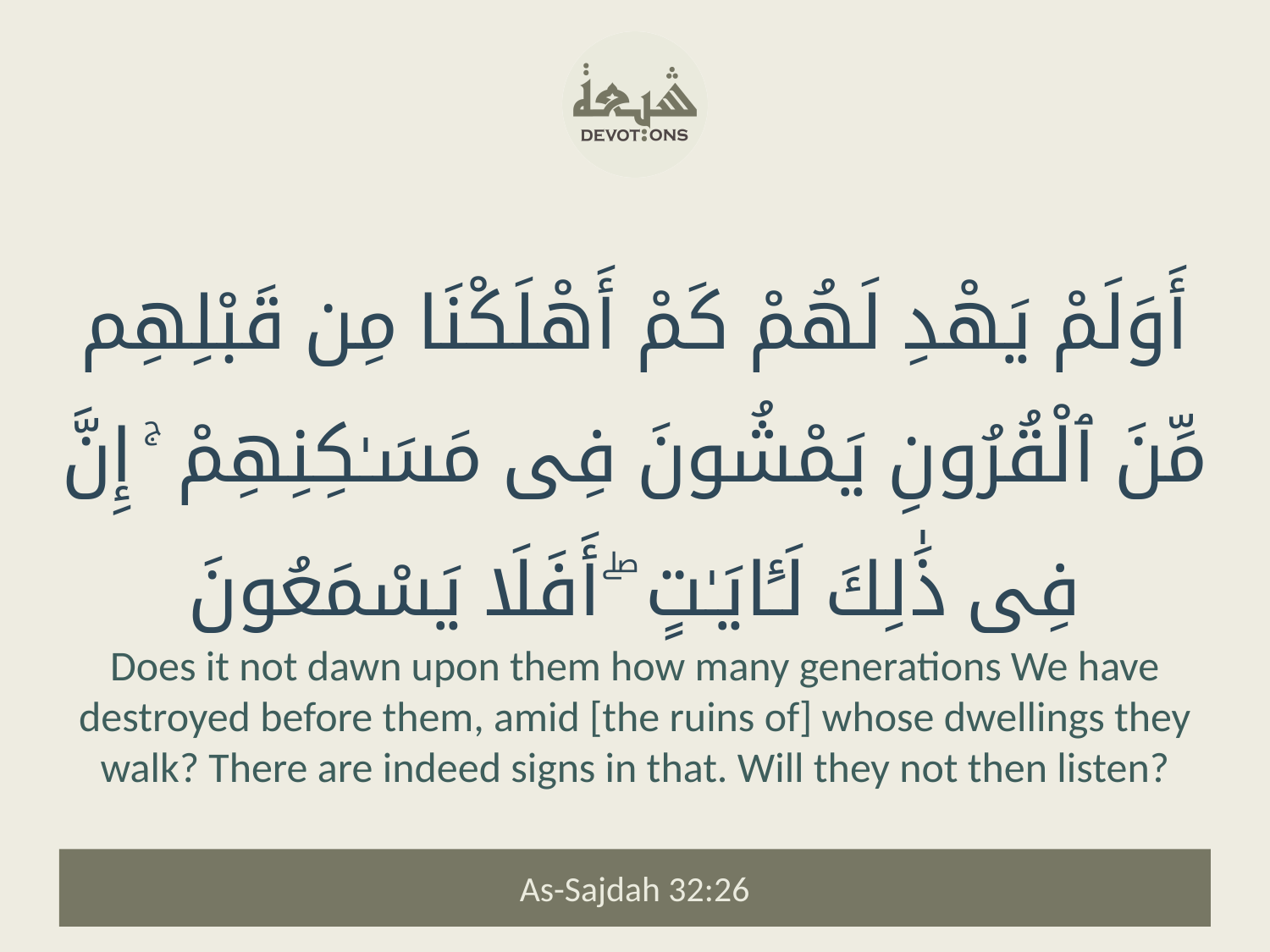

أَوَلَمْ يَهْدِ لَهُمْ كَمْ أَهْلَكْنَا مِن قَبْلِهِم مِّنَ ٱلْقُرُونِ يَمْشُونَ فِى مَسَـٰكِنِهِمْ ۚ إِنَّ فِى ذَٰلِكَ لَـَٔايَـٰتٍ ۖ أَفَلَا يَسْمَعُونَ
Does it not dawn upon them how many generations We have destroyed before them, amid [the ruins of] whose dwellings they walk? There are indeed signs in that. Will they not then listen?
As-Sajdah 32:26